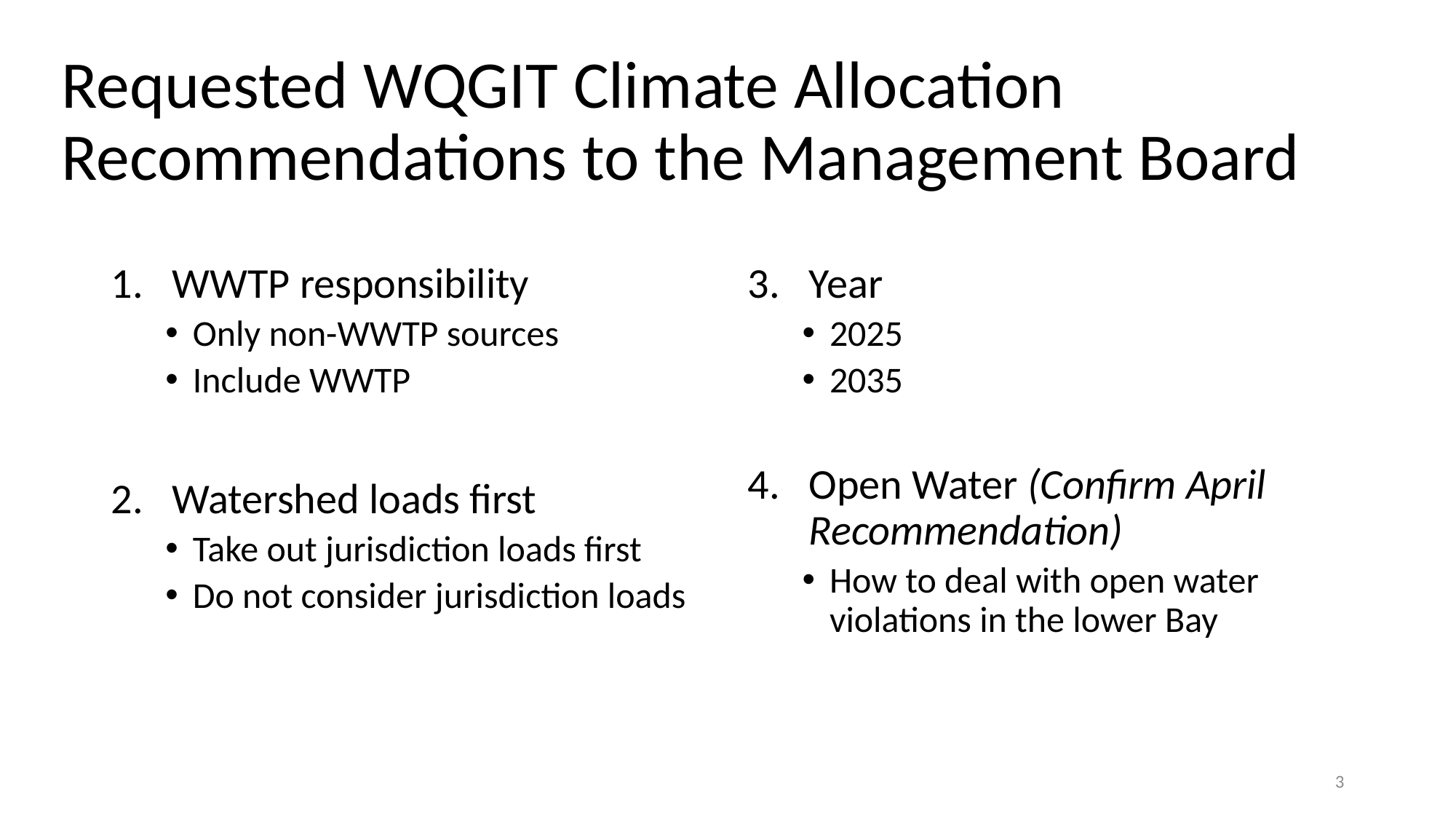

# Requested WQGIT Climate Allocation Recommendations to the Management Board
WWTP responsibility
Only non-WWTP sources
Include WWTP

Watershed loads first
Take out jurisdiction loads first
Do not consider jurisdiction loads

Year
2025
2035

Open Water (Confirm April Recommendation)
How to deal with open water violations in the lower Bay

3